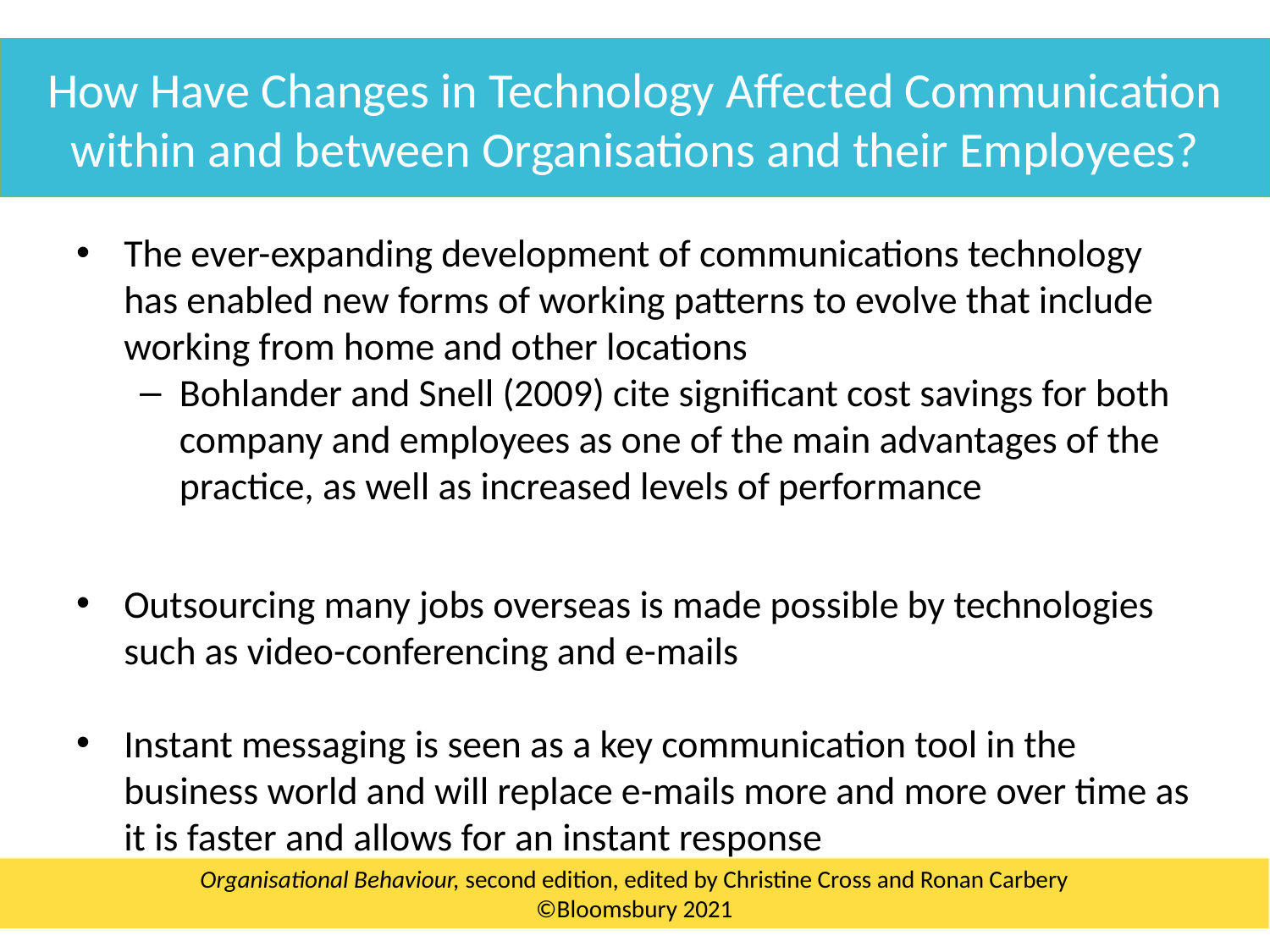

How Have Changes in Technology Affected Communication within and between Organisations and their Employees?
The ever-expanding development of communications technology has enabled new forms of working patterns to evolve that include working from home and other locations
Bohlander and Snell (2009) cite significant cost savings for both company and employees as one of the main advantages of the practice, as well as increased levels of performance

Outsourcing many jobs overseas is made possible by technologies such as video-conferencing and e-mails

Instant messaging is seen as a key communication tool in the business world and will replace e-mails more and more over time as it is faster and allows for an instant response